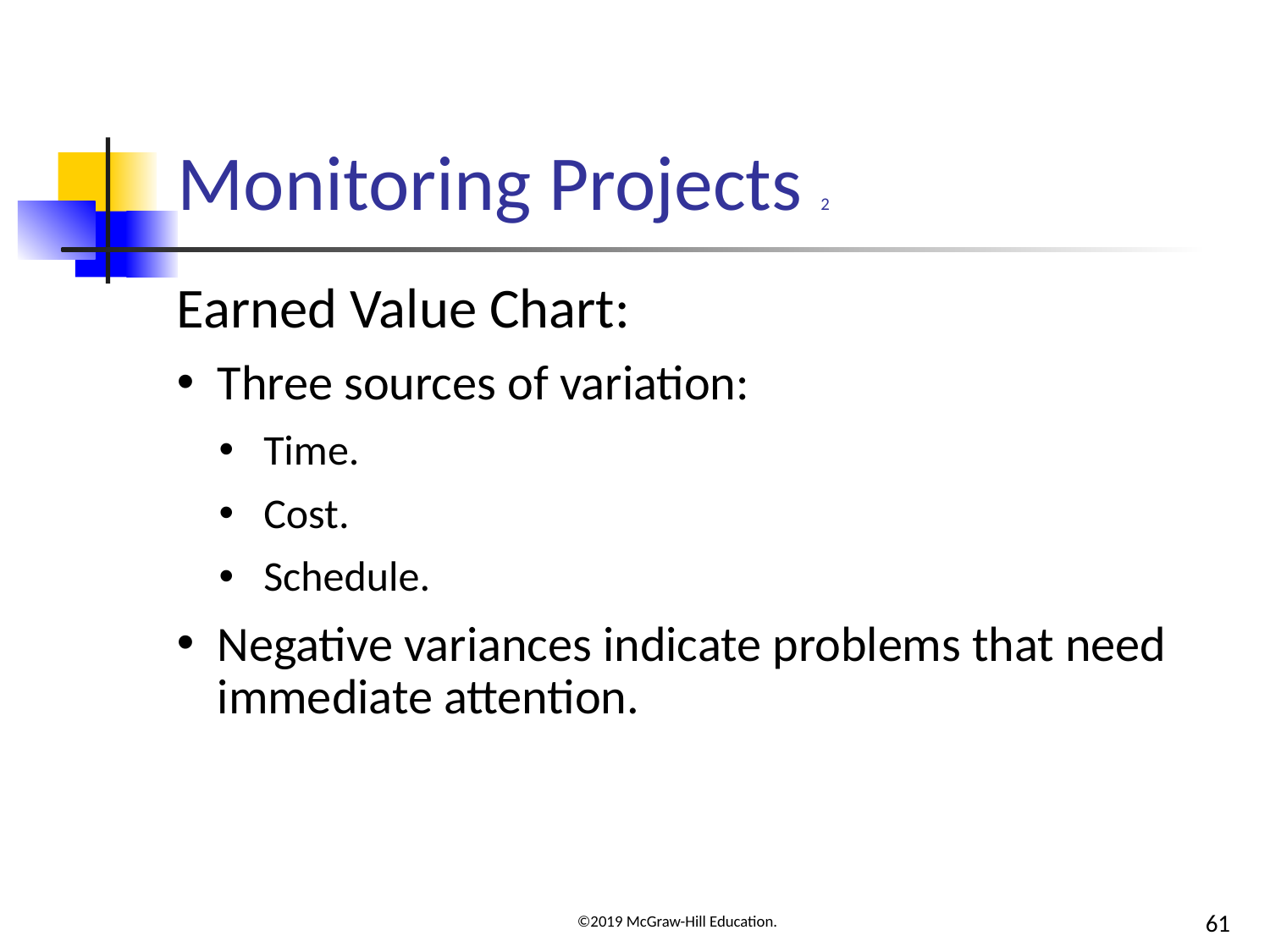

# Monitoring Projects 2
Earned Value Chart:
Three sources of variation:
Time.
Cost.
Schedule.
Negative variances indicate problems that need immediate attention.